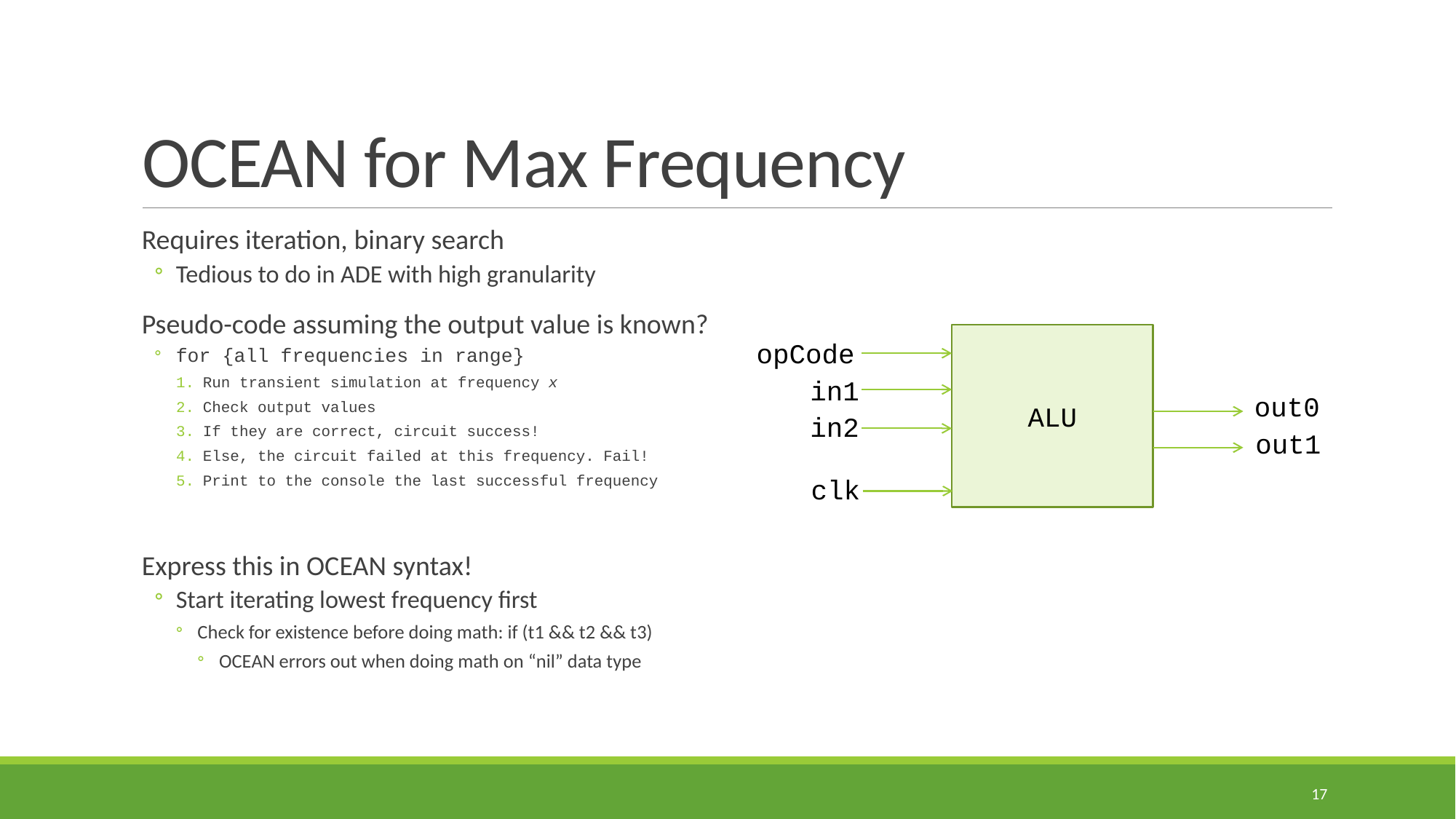

# OCEAN for Max Frequency
Requires iteration, binary search
Tedious to do in ADE with high granularity
Pseudo-code assuming the output value is known?
for {all frequencies in range}
Run transient simulation at frequency x
Check output values
If they are correct, circuit success!
Else, the circuit failed at this frequency. Fail!
Print to the console the last successful frequency

Express this in OCEAN syntax!
Start iterating lowest frequency first
Check for existence before doing math: if (t1 && t2 && t3)
OCEAN errors out when doing math on “nil” data type
ALU
opCode
in1
out0
in2
out1
clk
17